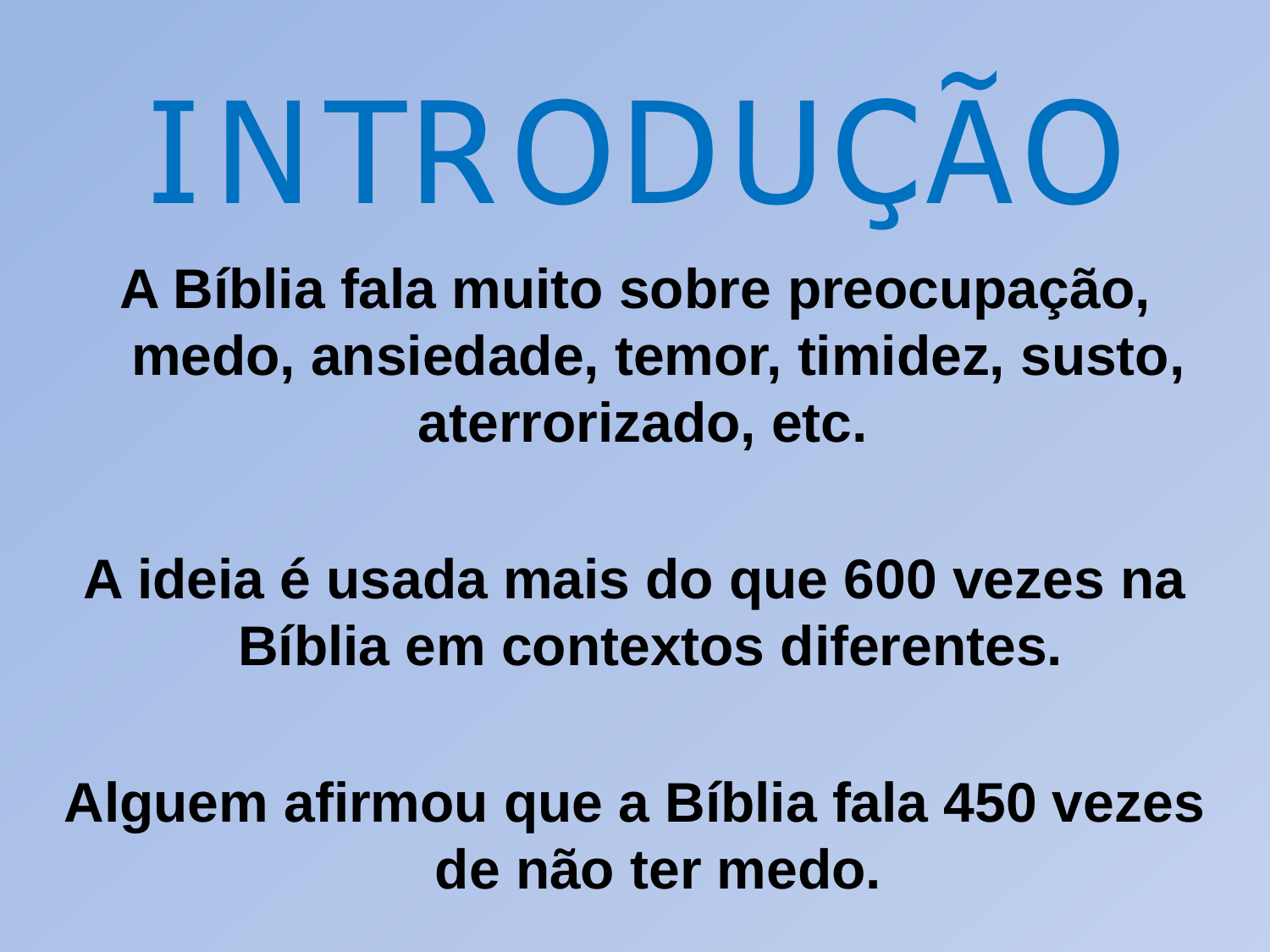

INTRODUÇÃO
A Bíblia fala muito sobre preocupação, medo, ansiedade, temor, timidez, susto, aterrorizado, etc.

A ideia é usada mais do que 600 vezes na Bíblia em contextos diferentes.

Alguem afirmou que a Bíblia fala 450 vezes de não ter medo.